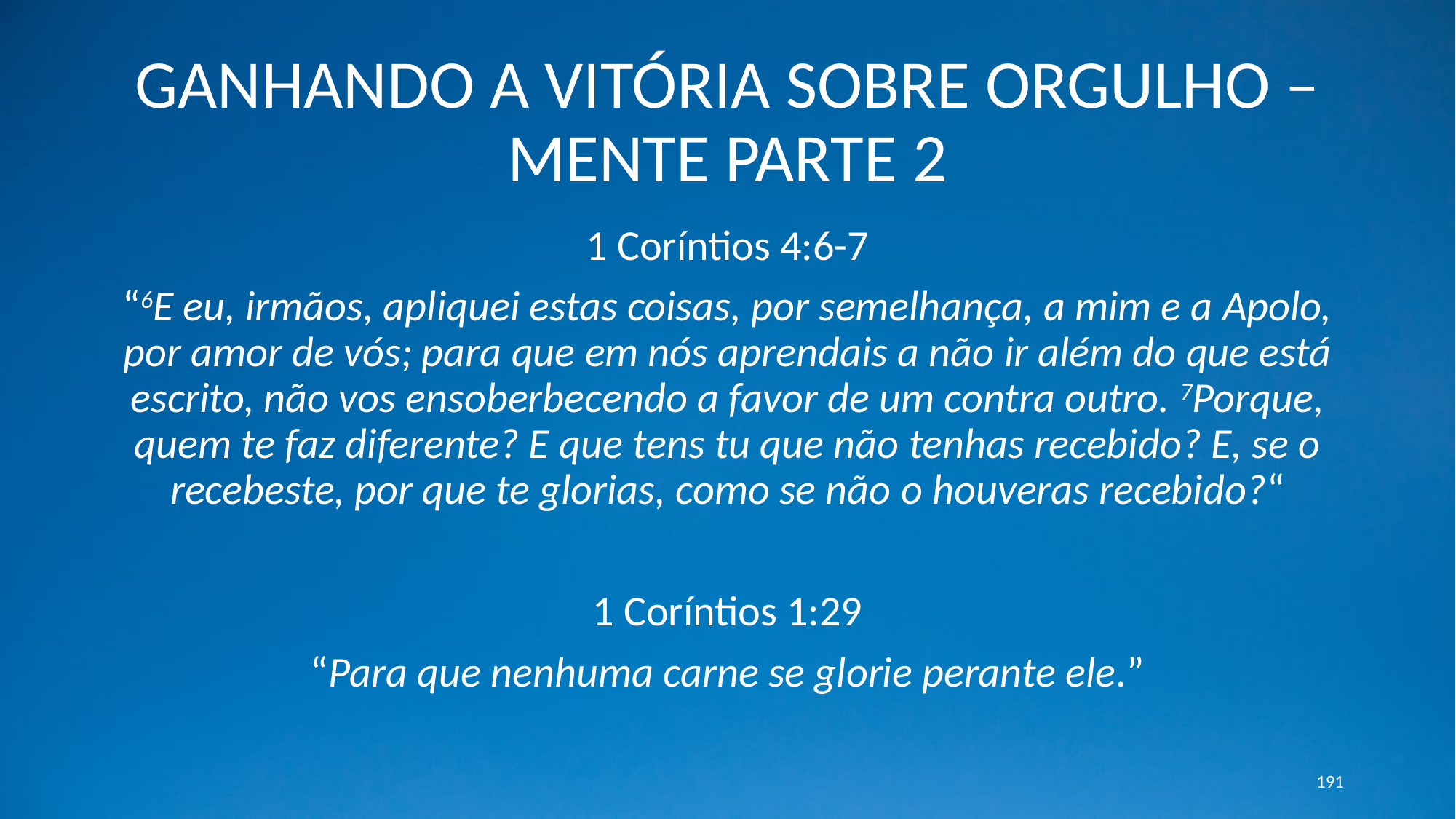

# GANHANDO A VITÓRIA SOBRE ORGULHO – MENTE PARTE 2
1 Coríntios 4:6-7
“6E eu, irmãos, apliquei estas coisas, por semelhança, a mim e a Apolo, por amor de vós; para que em nós aprendais a não ir além do que está escrito, não vos ensoberbecendo a favor de um contra outro. 7Porque, quem te faz diferente? E que tens tu que não tenhas recebido? E, se o recebeste, por que te glorias, como se não o houveras recebido?“

1 Coríntios 1:29
“Para que nenhuma carne se glorie perante ele.”

191